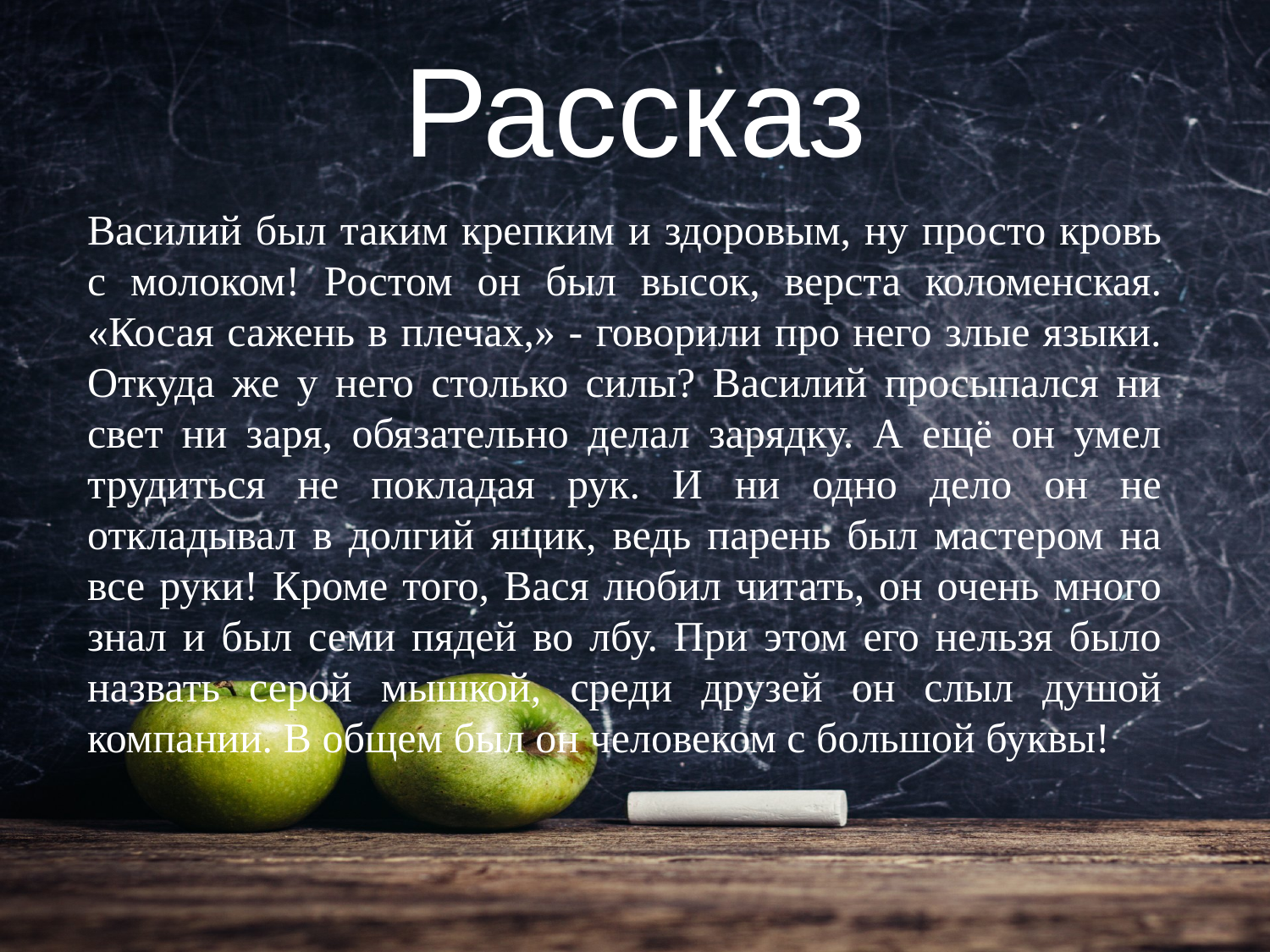

Рассказ
Василий был таким крепким и здоровым, ну просто кровь с молоком! Ростом он был высок, верста коломенская. «Косая сажень в плечах,» - говорили про него злые языки. Откуда же у него столько силы? Василий просыпался ни свет ни заря, обязательно делал зарядку. А ещё он умел трудиться не покладая рук. И ни одно дело он не откладывал в долгий ящик, ведь парень был мастером на все руки! Кроме того, Вася любил читать, он очень много знал и был семи пядей во лбу. При этом его нельзя было назвать серой мышкой, среди друзей он слыл душой компании. В общем был он человеком с большой буквы!